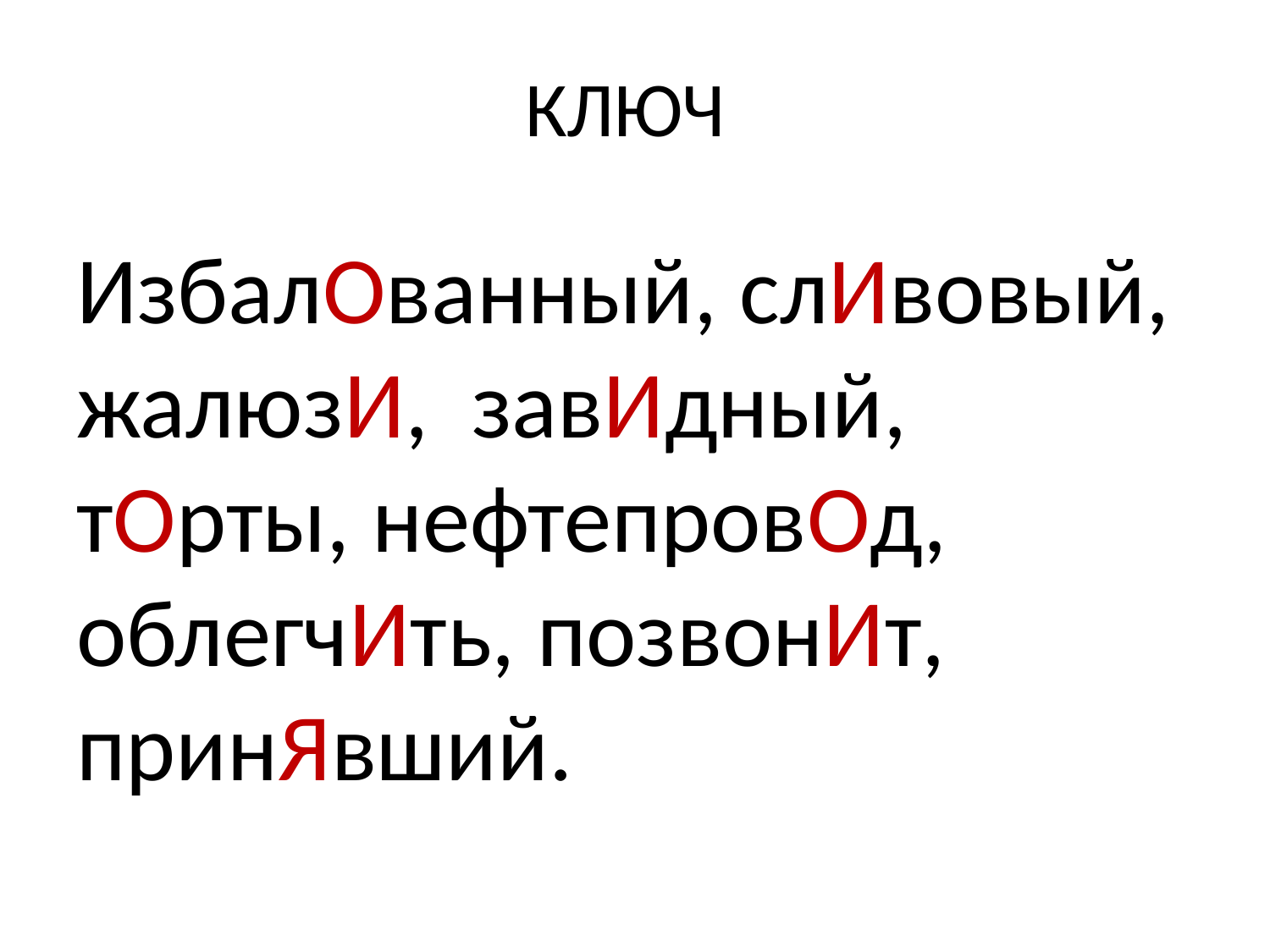

# КЛЮЧ
ИзбалОванный, cлИвовый, жалюзИ,  завИдный, тОрты, нефтепровОд, облегчИть, позвонИт, принЯвший.